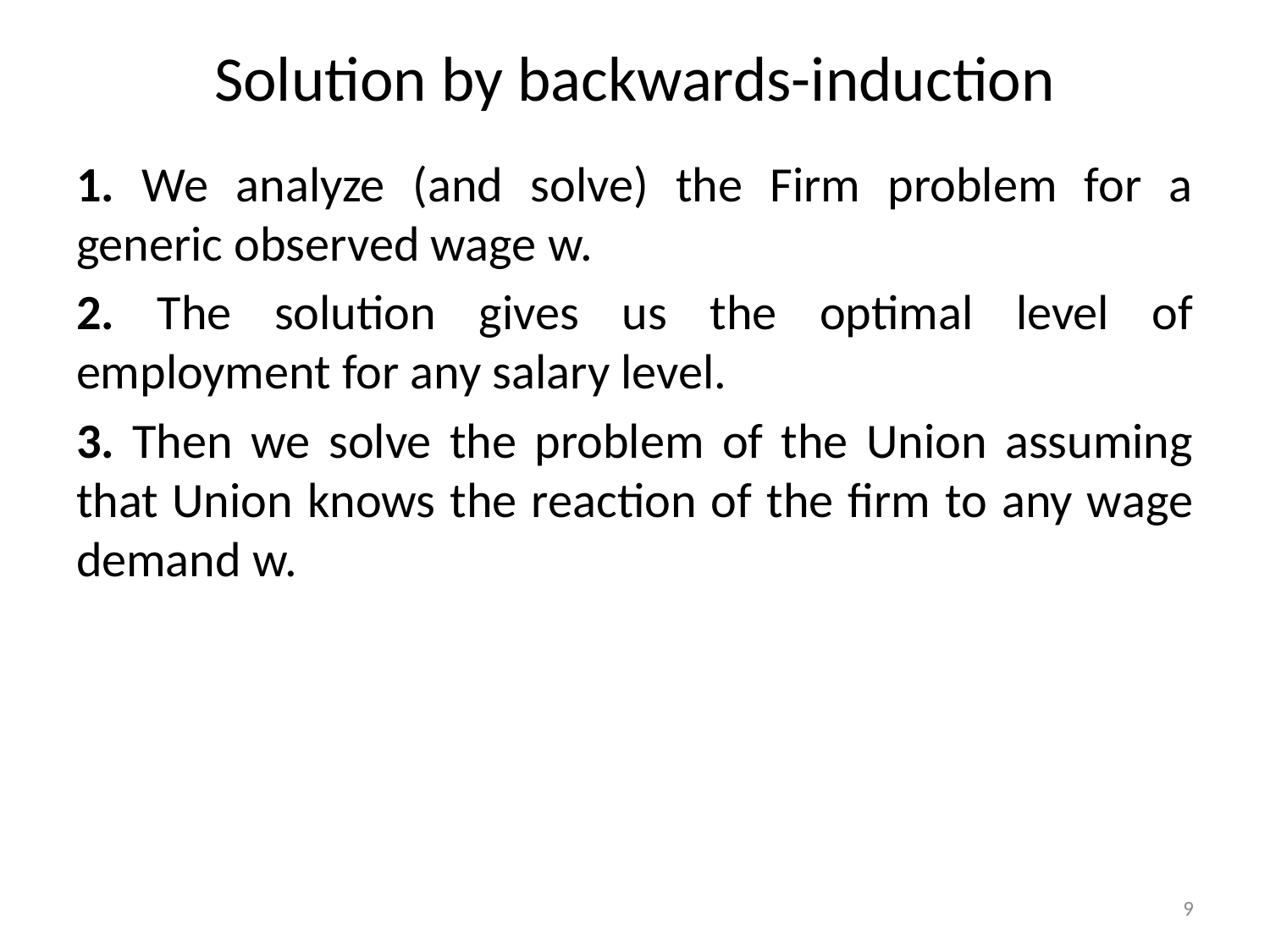

# Solution by backwards-induction
1. We analyze (and solve) the Firm problem for a generic observed wage w.
2. The solution gives us the optimal level of employment for any salary level.
3. Then we solve the problem of the Union assuming that Union knows the reaction of the firm to any wage demand w.

9